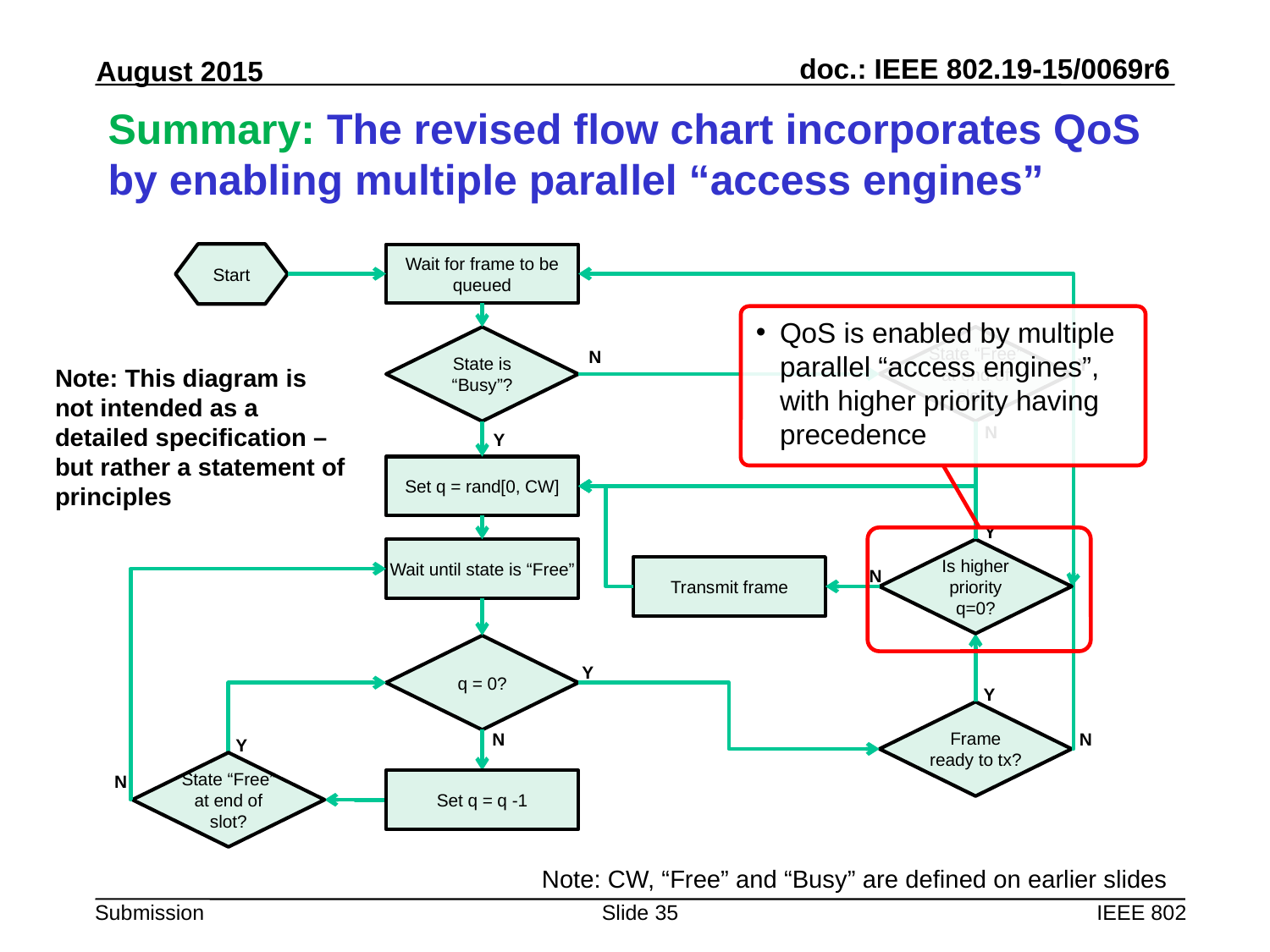

# Summary: The revised flow chart incorporates QoS by enabling multiple parallel “access engines”
Start
Wait for frame to be queued
State “Free” at end of slot?
State is “Busy”?
N
Y
N
Y
Set q = rand[0, CW]
Y
Wait until state is “Free”
Is higher priority q=0?
Transmit frame
N
q = 0?
Y
Y
Frame ready to tx?
N
N
Y
State “Free” at end of slot?
N
Set q = q -1
QoS is enabled by multiple parallel “access engines”, with higher priority having precedence

Note: This diagram is not intended as a detailed specification – but rather a statement of principles

Note: CW, “Free” and “Busy” are defined on earlier slides
Slide 35
IEEE 802